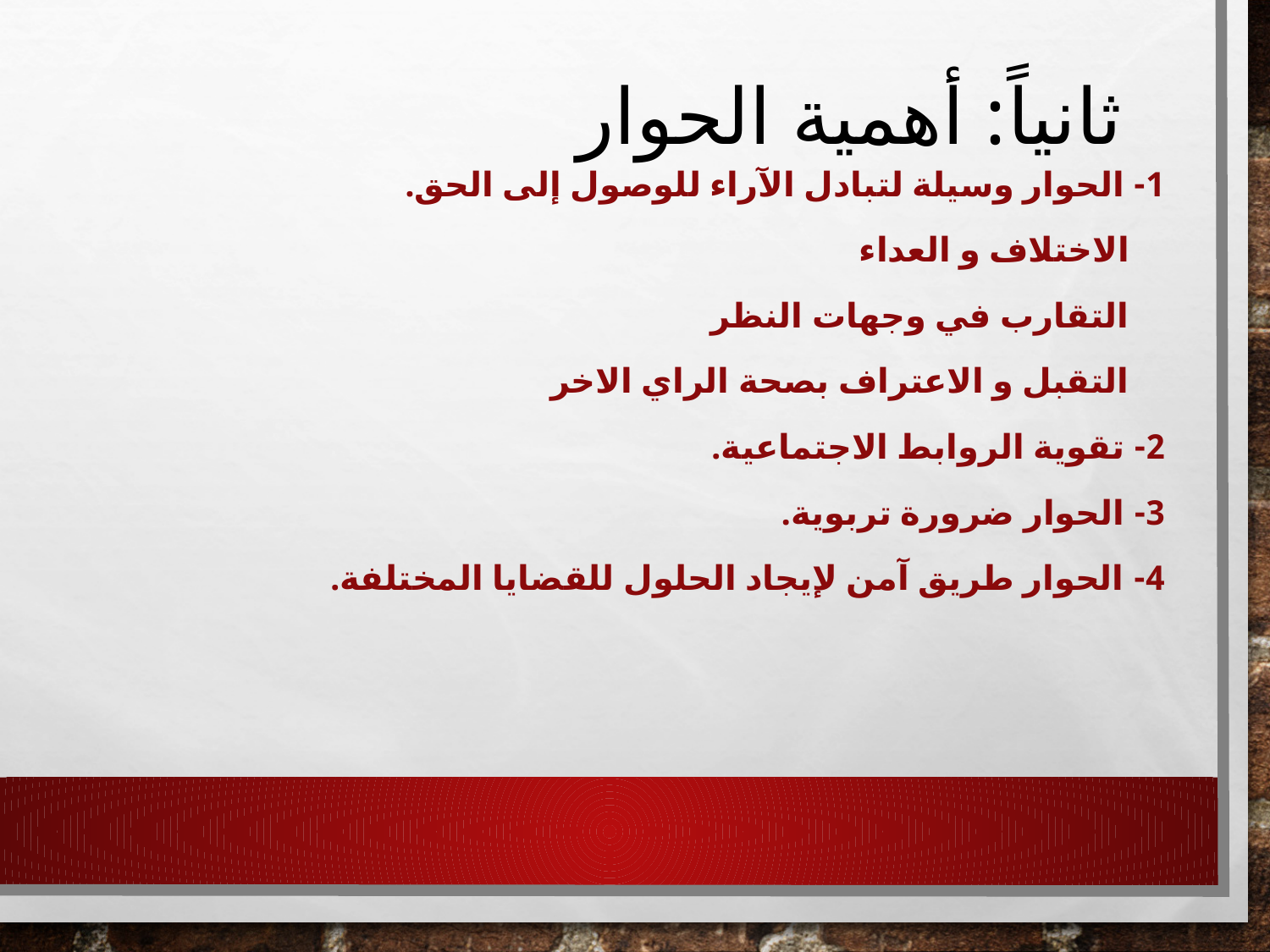

# ثانياً: أهمية الحوار
1- الحوار وسيلة لتبادل الآراء للوصول إلى الحق.
    الاختلاف و العداء
    التقارب في وجهات النظر
    التقبل و الاعتراف بصحة الراي الاخر
2- تقوية الروابط الاجتماعية.
3- الحوار ضرورة تربوية.
4- الحوار طريق آمن لإيجاد الحلول للقضايا المختلفة.